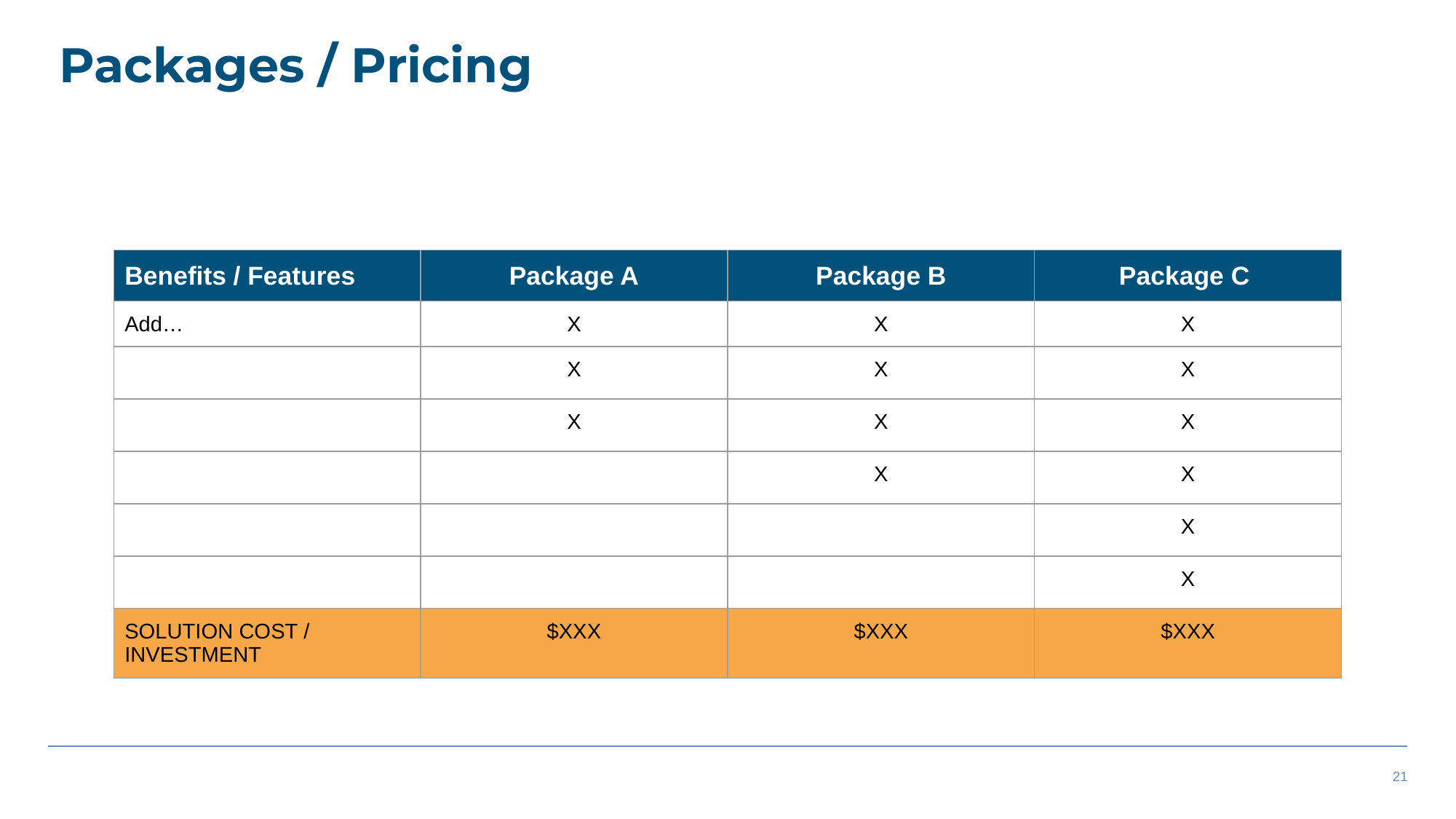

# Packages / Pricing

| Benefits / Features | Package A | Package B | Package C |
| --- | --- | --- | --- |
| Add… | X | X | X |
|  | X | X | X |
|  | X | X | X |
|  |  | X | X |
|  |  |  | X |
|  |  |  | X |
| SOLUTION COST / INVESTMENT | $XXX | $XXX | $XXX |